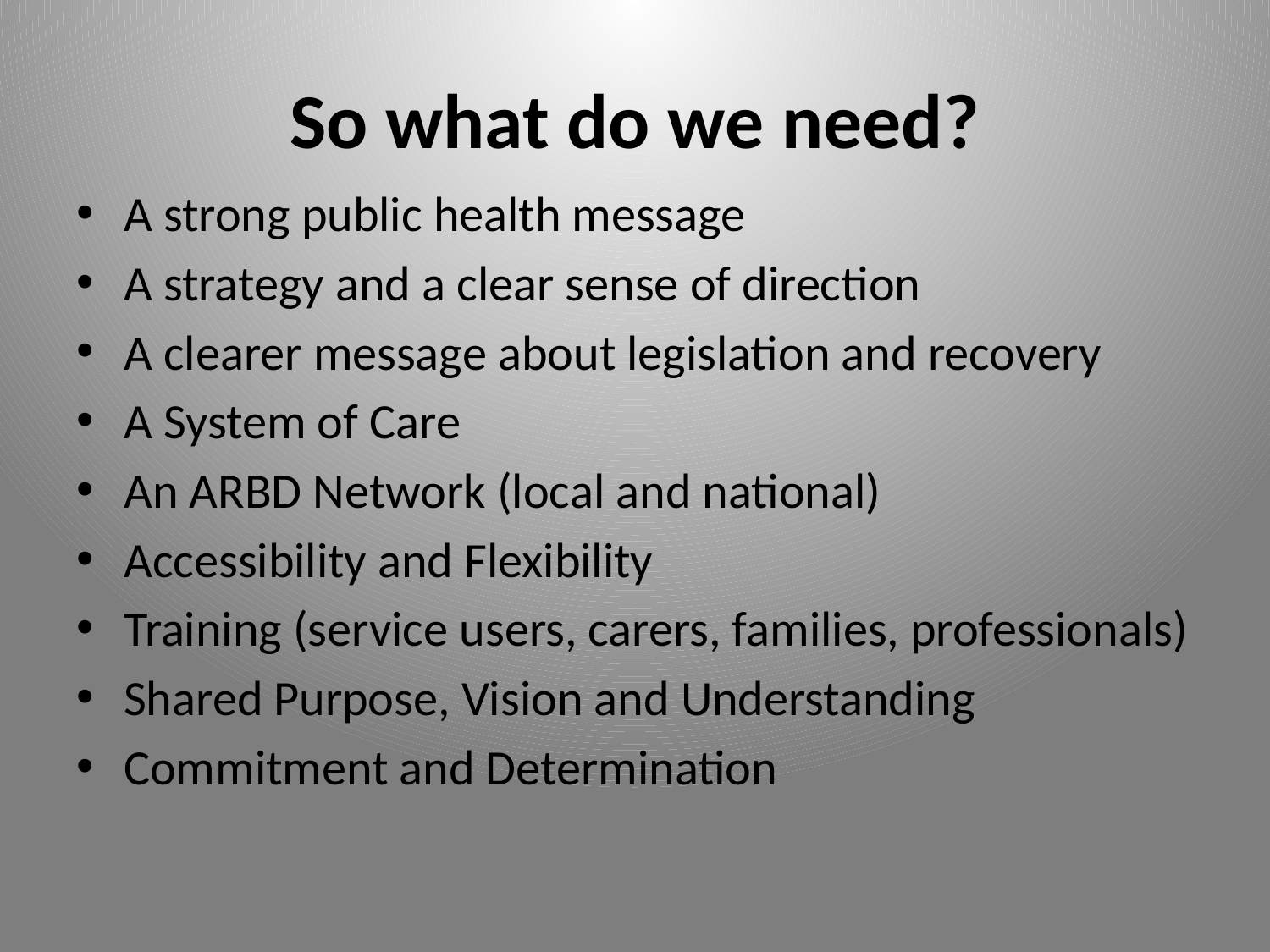

# So what do we need?
A strong public health message
A strategy and a clear sense of direction
A clearer message about legislation and recovery
A System of Care
An ARBD Network (local and national)
Accessibility and Flexibility
Training (service users, carers, families, professionals)
Shared Purpose, Vision and Understanding
Commitment and Determination